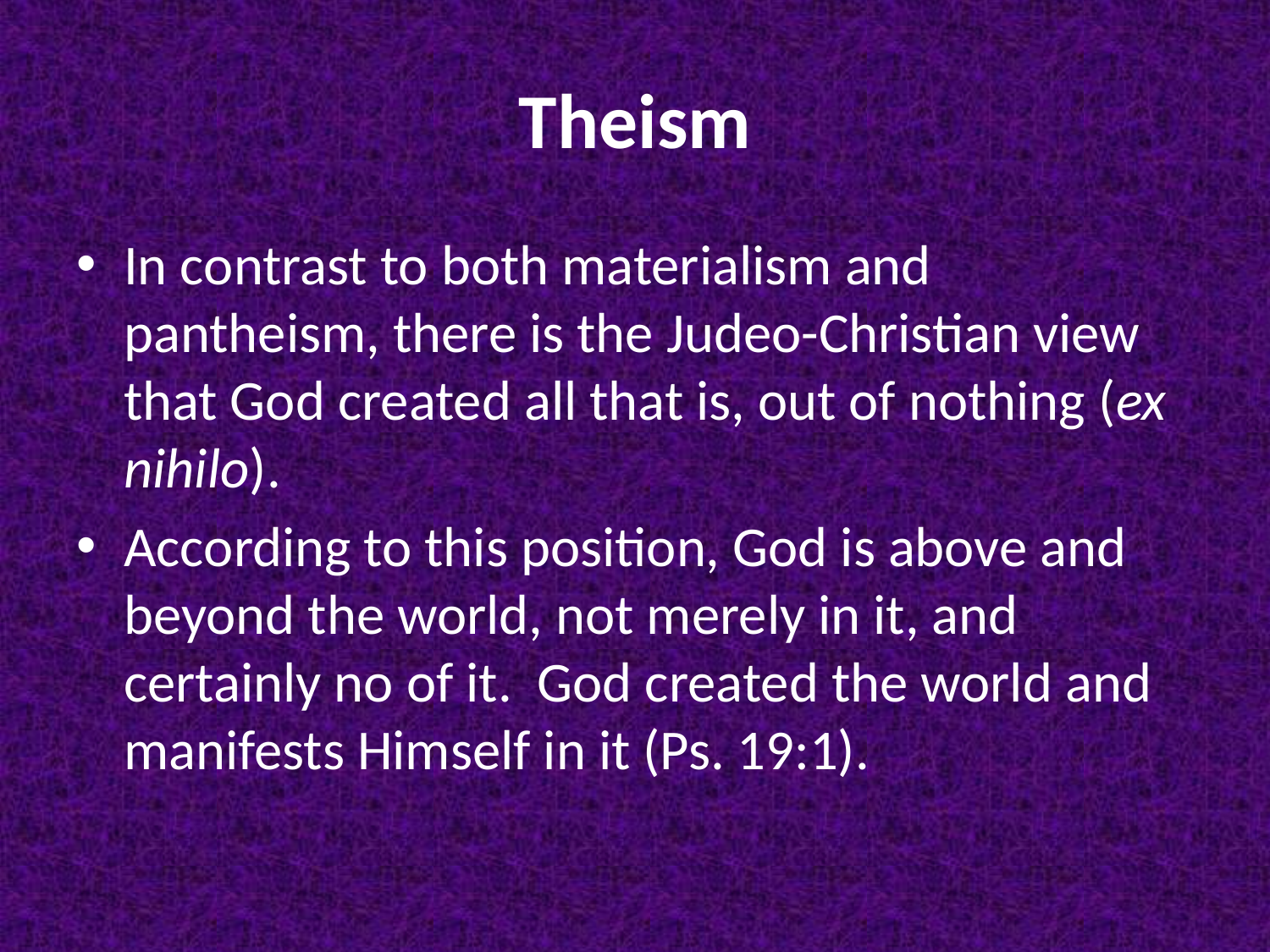

# Theism
In contrast to both materialism and pantheism, there is the Judeo-Christian view that God created all that is, out of nothing (ex nihilo).
According to this position, God is above and beyond the world, not merely in it, and certainly no of it.  God created the world and manifests Himself in it (Ps. 19:1).